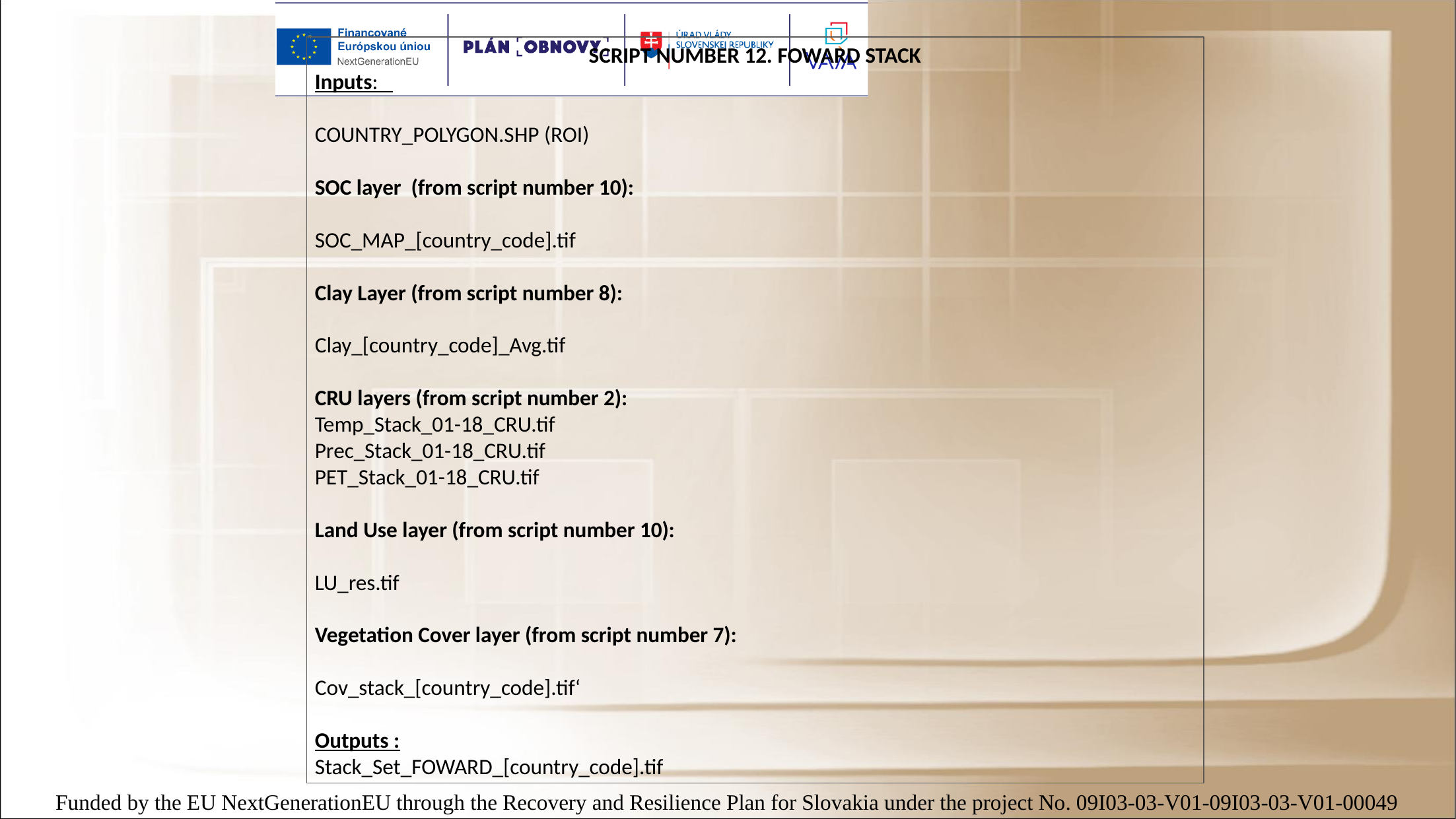

SCRIPT NUMBER 12. FOWARD STACK
Inputs:

COUNTRY_POLYGON.SHP (ROI)

SOC layer  (from script number 10):

SOC_MAP_[country_code].tif

Clay Layer (from script number 8):

Clay_[country_code]_Avg.tif

CRU layers (from script number 2):
Temp_Stack_01-18_CRU.tif
Prec_Stack_01-18_CRU.tif
PET_Stack_01-18_CRU.tif

Land Use layer (from script number 10):

LU_res.tif

Vegetation Cover layer (from script number 7):

Cov_stack_[country_code].tif‘

Outputs :
Stack_Set_FOWARD_[country_code].tif